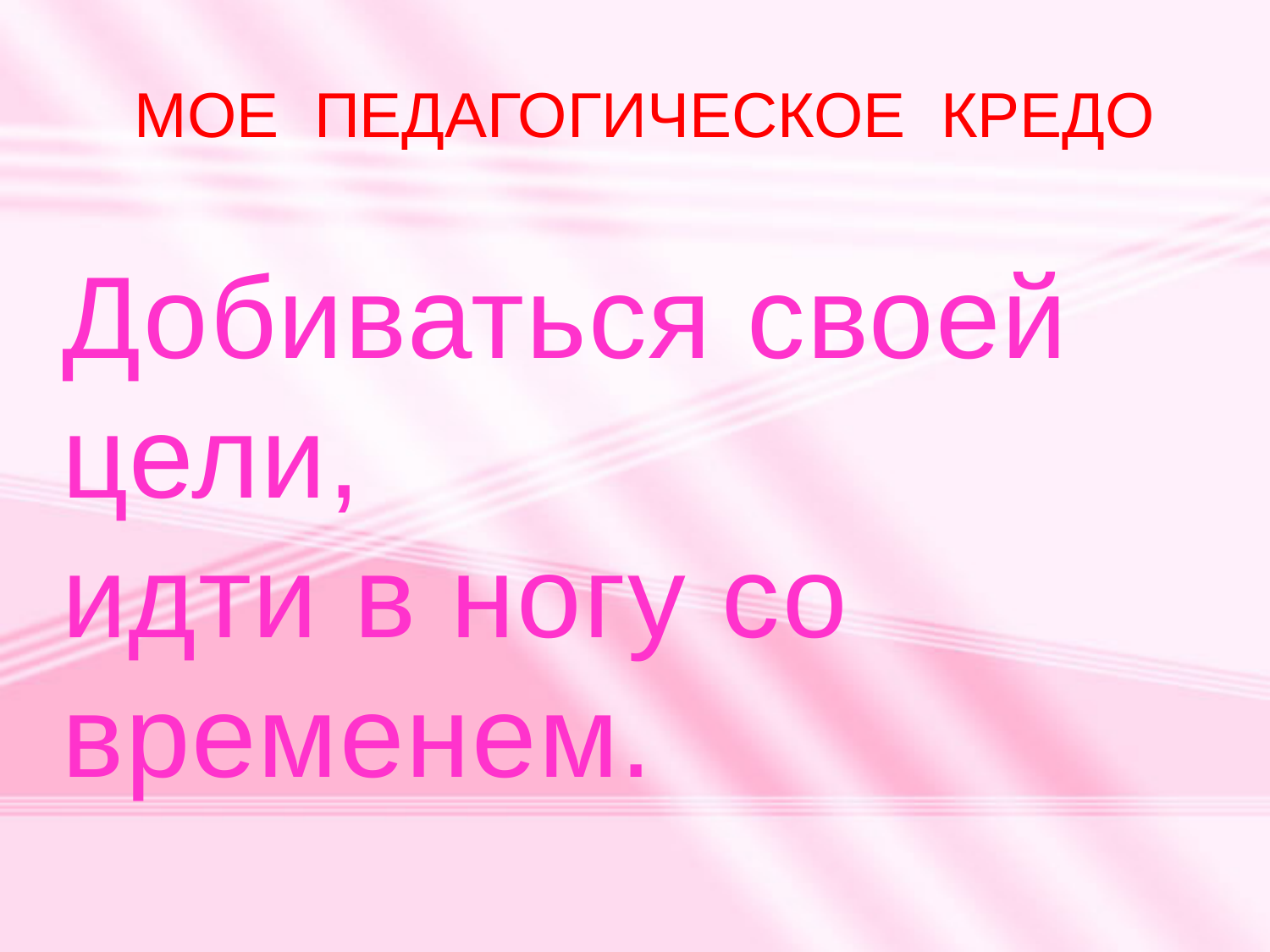

# МОЕ  ПЕДАГОГИЧЕСКОЕ  КРЕДО
Добиваться своей цели,
идти в ногу со временем.